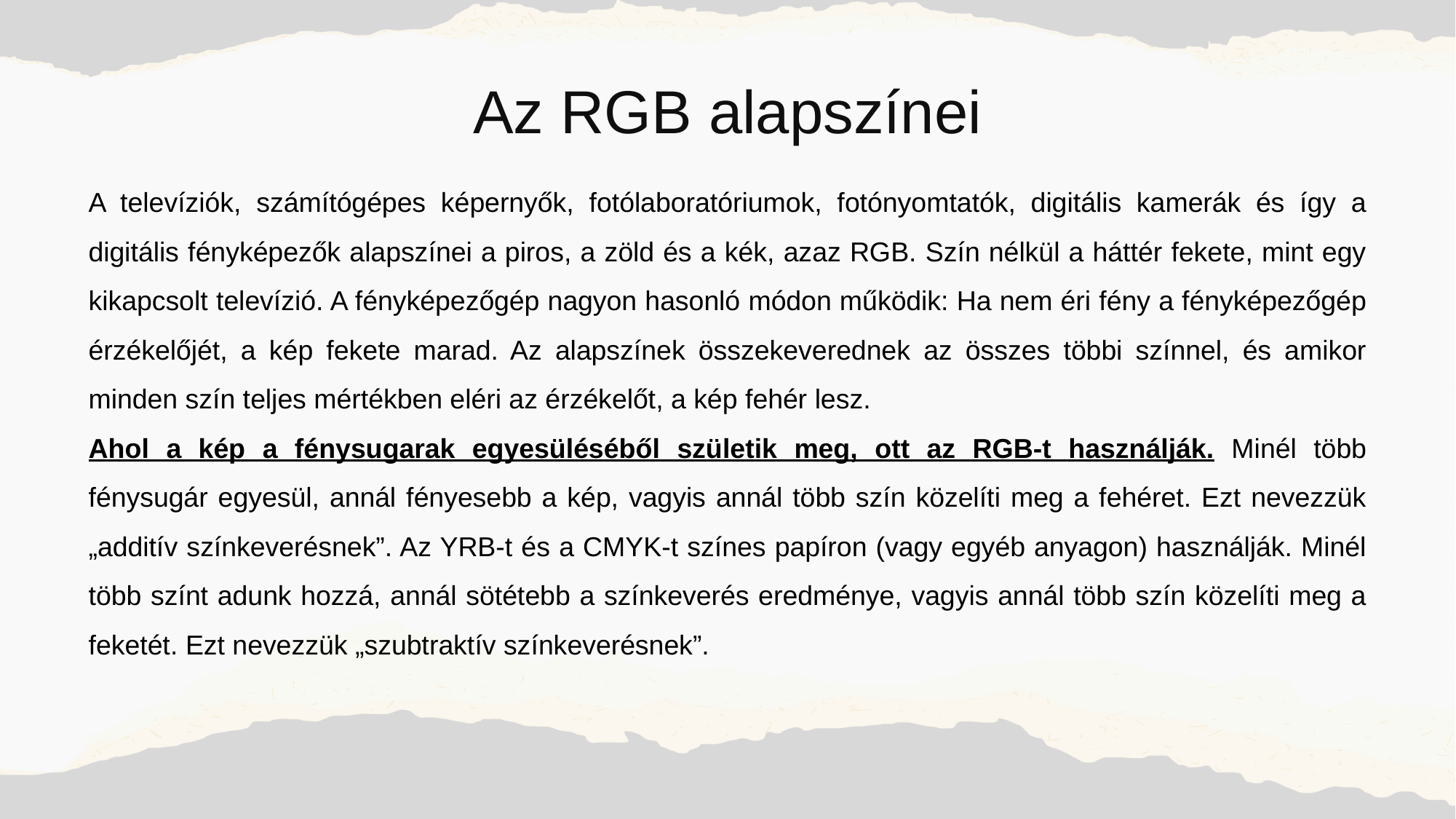

Az RGB alapszínei
A televíziók, számítógépes képernyők, fotólaboratóriumok, fotónyomtatók, digitális kamerák és így a digitális fényképezők alapszínei a piros, a zöld és a kék, azaz RGB. Szín nélkül a háttér fekete, mint egy kikapcsolt televízió. A fényképezőgép nagyon hasonló módon működik: Ha nem éri fény a fényképezőgép érzékelőjét, a kép fekete marad. Az alapszínek összekeverednek az összes többi színnel, és amikor minden szín teljes mértékben eléri az érzékelőt, a kép fehér lesz.
Ahol a kép a fénysugarak egyesüléséből születik meg, ott az RGB-t használják. Minél több fénysugár egyesül, annál fényesebb a kép, vagyis annál több szín közelíti meg a fehéret. Ezt nevezzük „additív színkeverésnek”. Az YRB-t és a CMYK-t színes papíron (vagy egyéb anyagon) használják. Minél több színt adunk hozzá, annál sötétebb a színkeverés eredménye, vagyis annál több szín közelíti meg a feketét. Ezt nevezzük „szubtraktív színkeverésnek”.